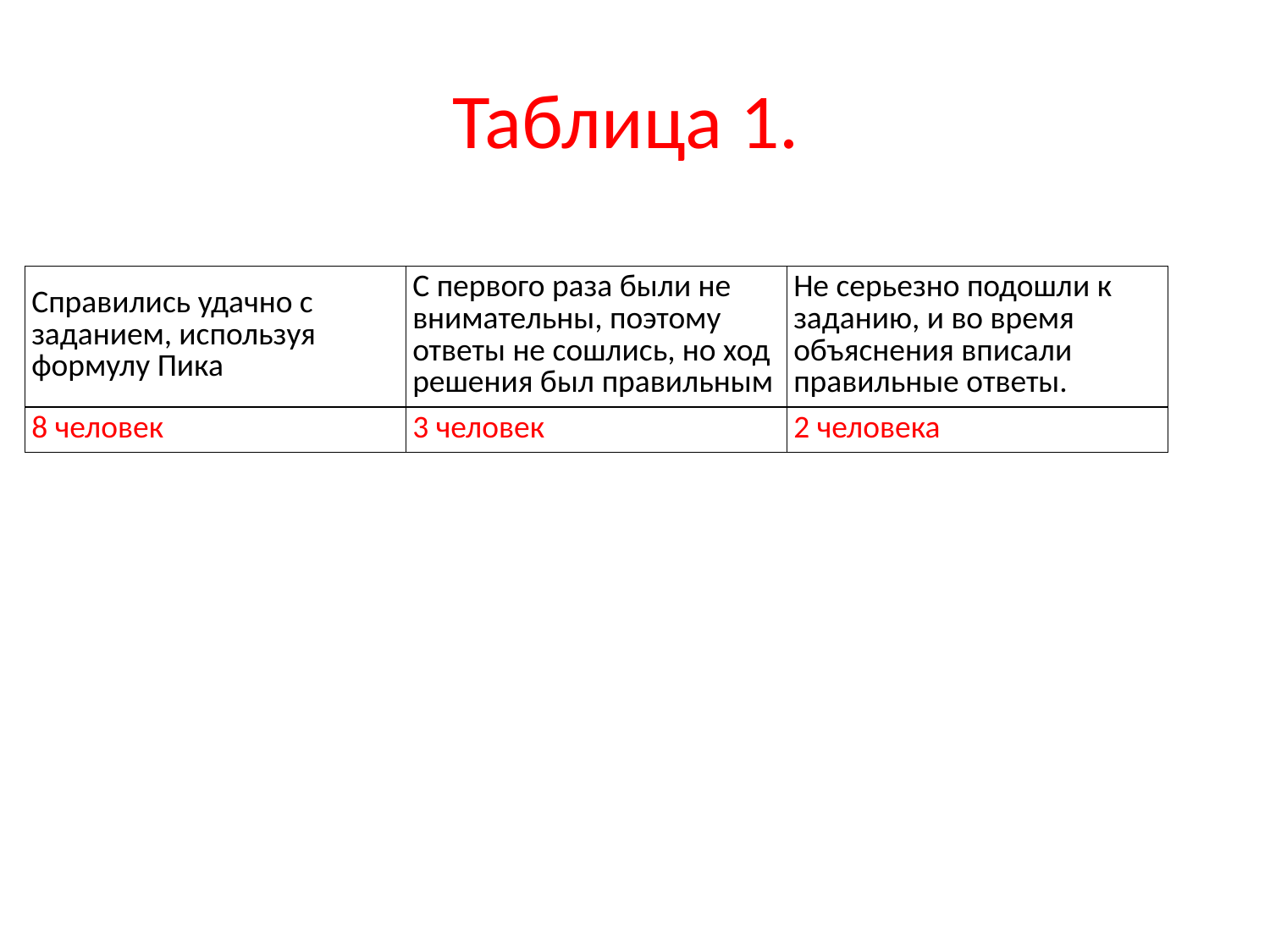

# Таблица 1.
| Справились удачно с заданием, используя формулу Пика | С первого раза были не внимательны, поэтому ответы не сошлись, но ход решения был правильным | Не серьезно подошли к заданию, и во время объяснения вписали правильные ответы. |
| --- | --- | --- |
| 8 человек | 3 человек | 2 человека |